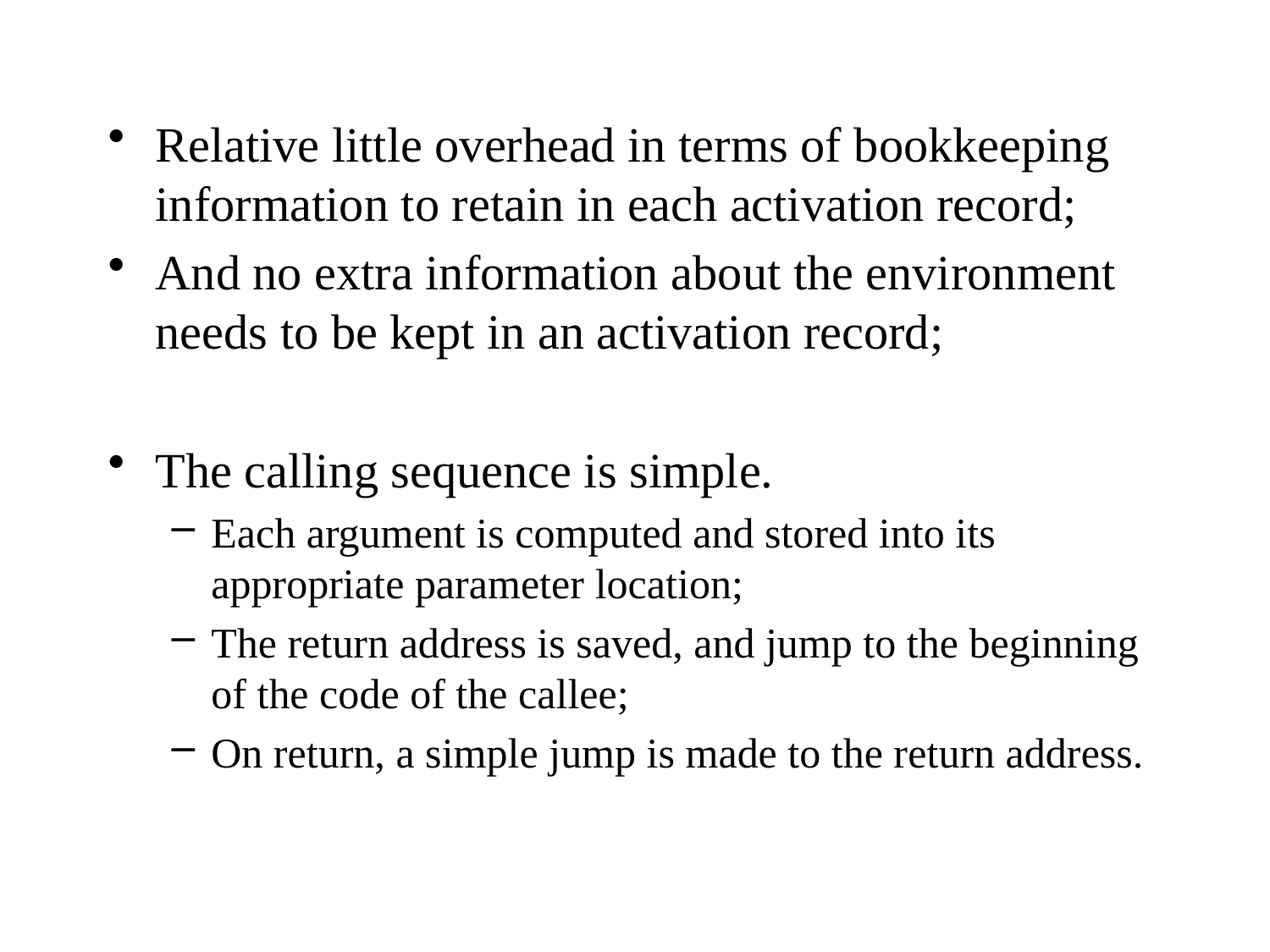

Relative little overhead in terms of bookkeeping information to retain in each activation record;
And no extra information about the environment needs to be kept in an activation record;

The calling sequence is simple.
Each argument is computed and stored into its appropriate parameter location;
The return address is saved, and jump to the beginning of the code of the callee;
On return, a simple jump is made to the return address.